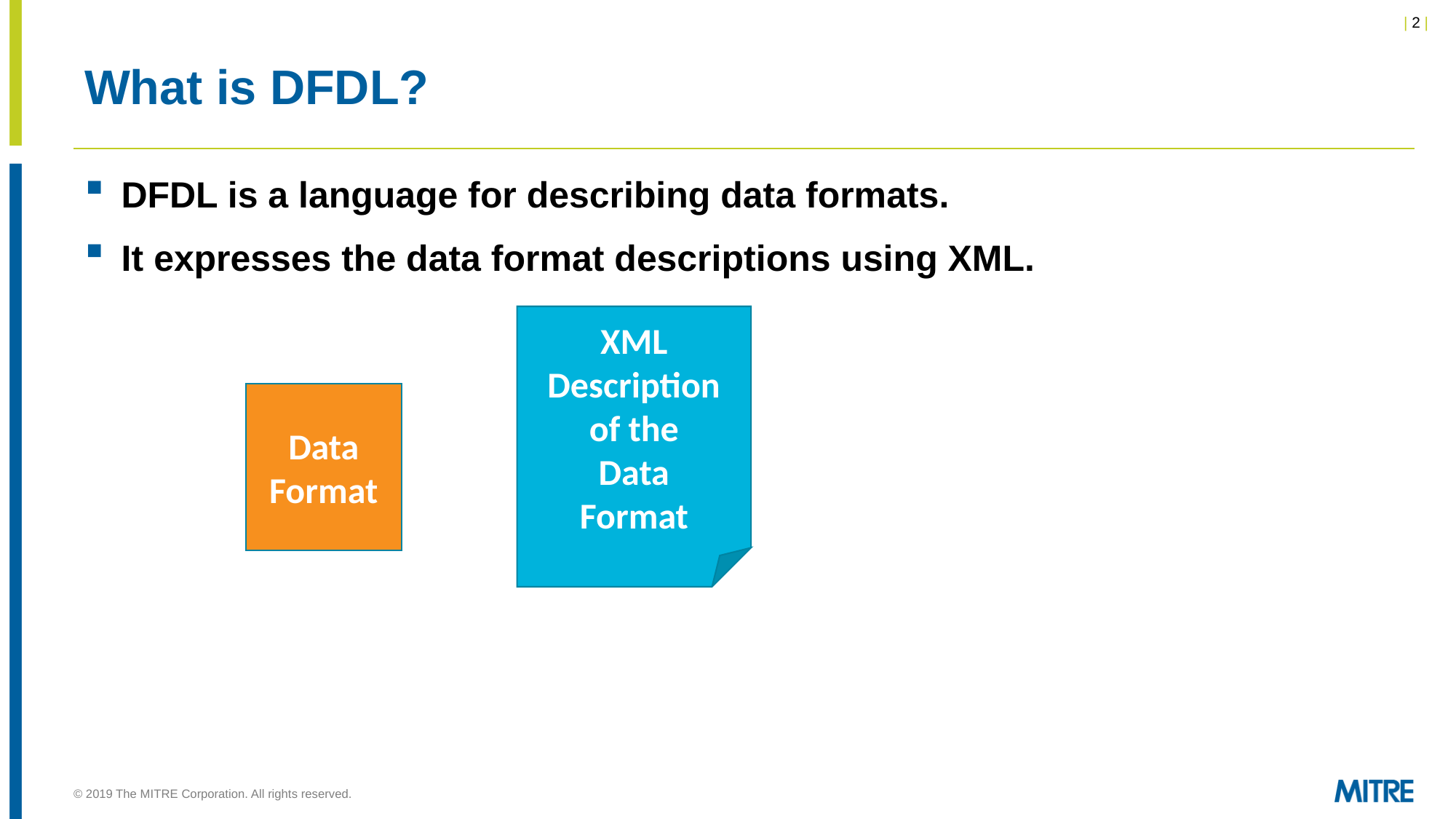

# What is DFDL?
DFDL is a language for describing data formats.
It expresses the data format descriptions using XML.
XML Description
of the
Data
Format
Data
Format
© 2019 The MITRE Corporation. All rights reserved.